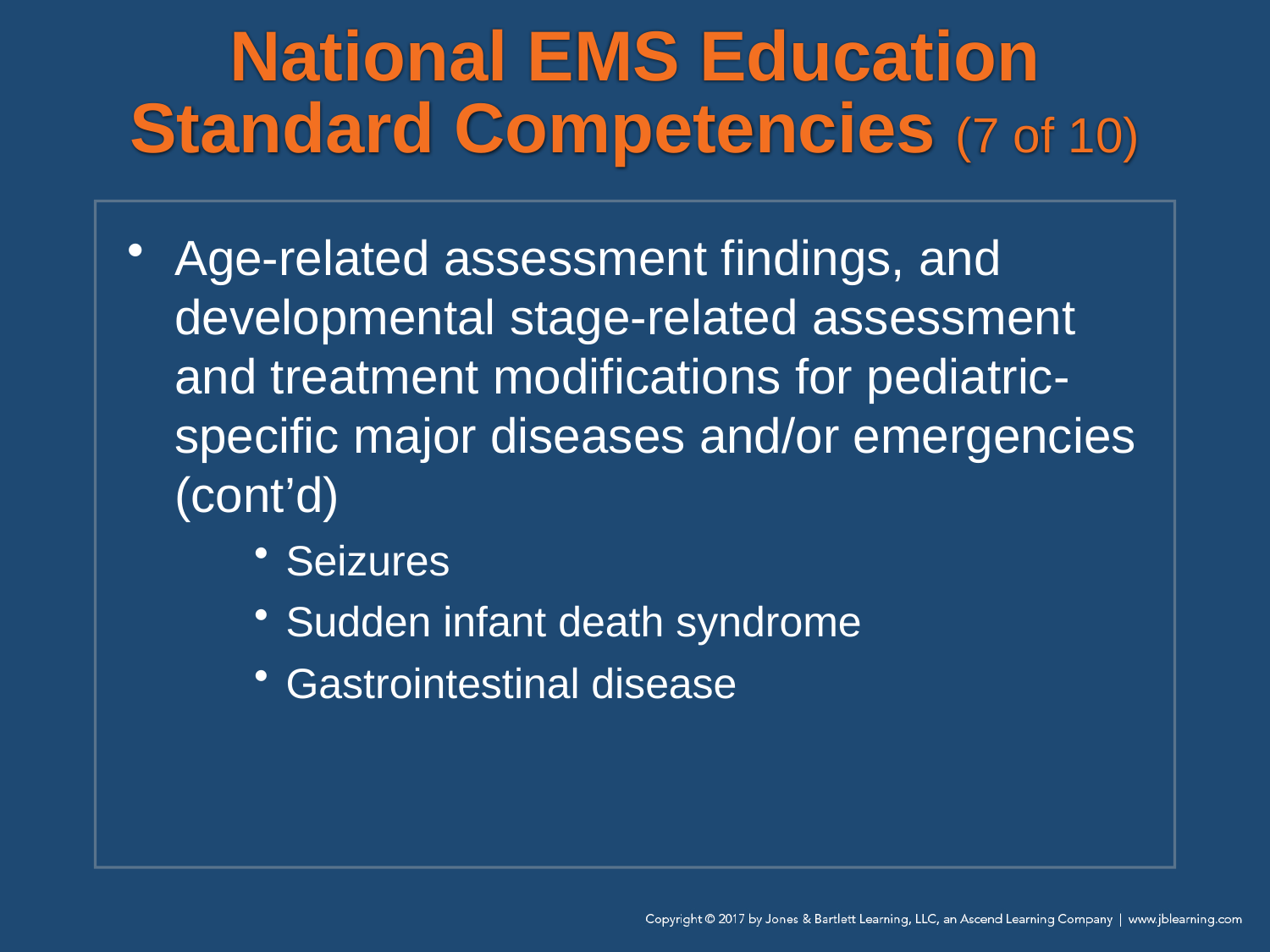

# National EMS Education Standard Competencies (7 of 10)
Age-related assessment findings, and developmental stage-related assessment and treatment modifications for pediatric-specific major diseases and/or emergencies (cont’d)
Seizures
Sudden infant death syndrome
Gastrointestinal disease